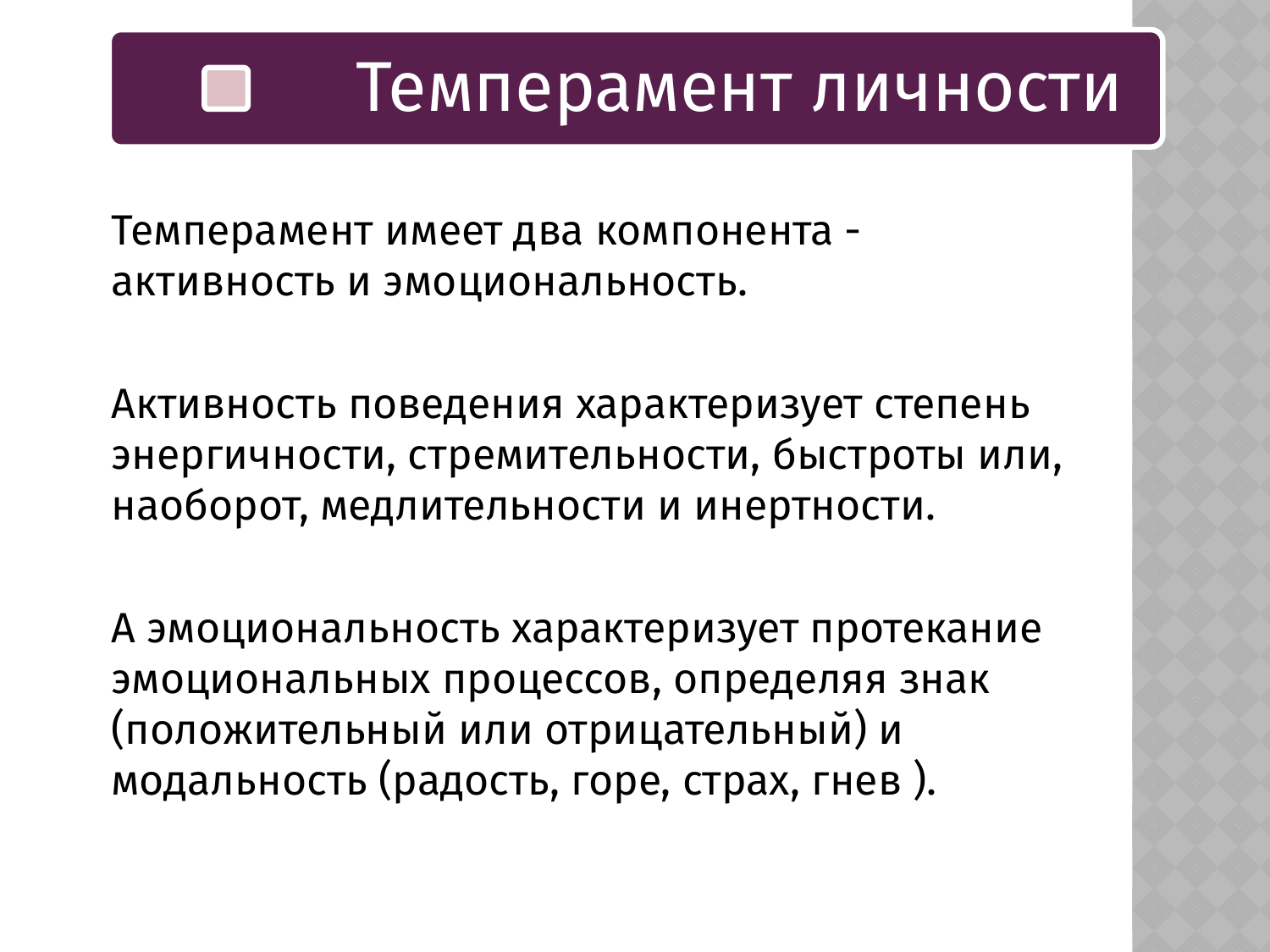

Темперамент личности
Темперамент имеет два компонента - активность и эмоциональность.

Активность поведения характеризует степень энергичности, стремительности, быстроты или, наоборот, медлительности и инертности.

А эмоциональность характеризует протекание эмоциональных процессов, определяя знак (положительный или отрицательный) и модальность (радость, горе, страх, гнев ).